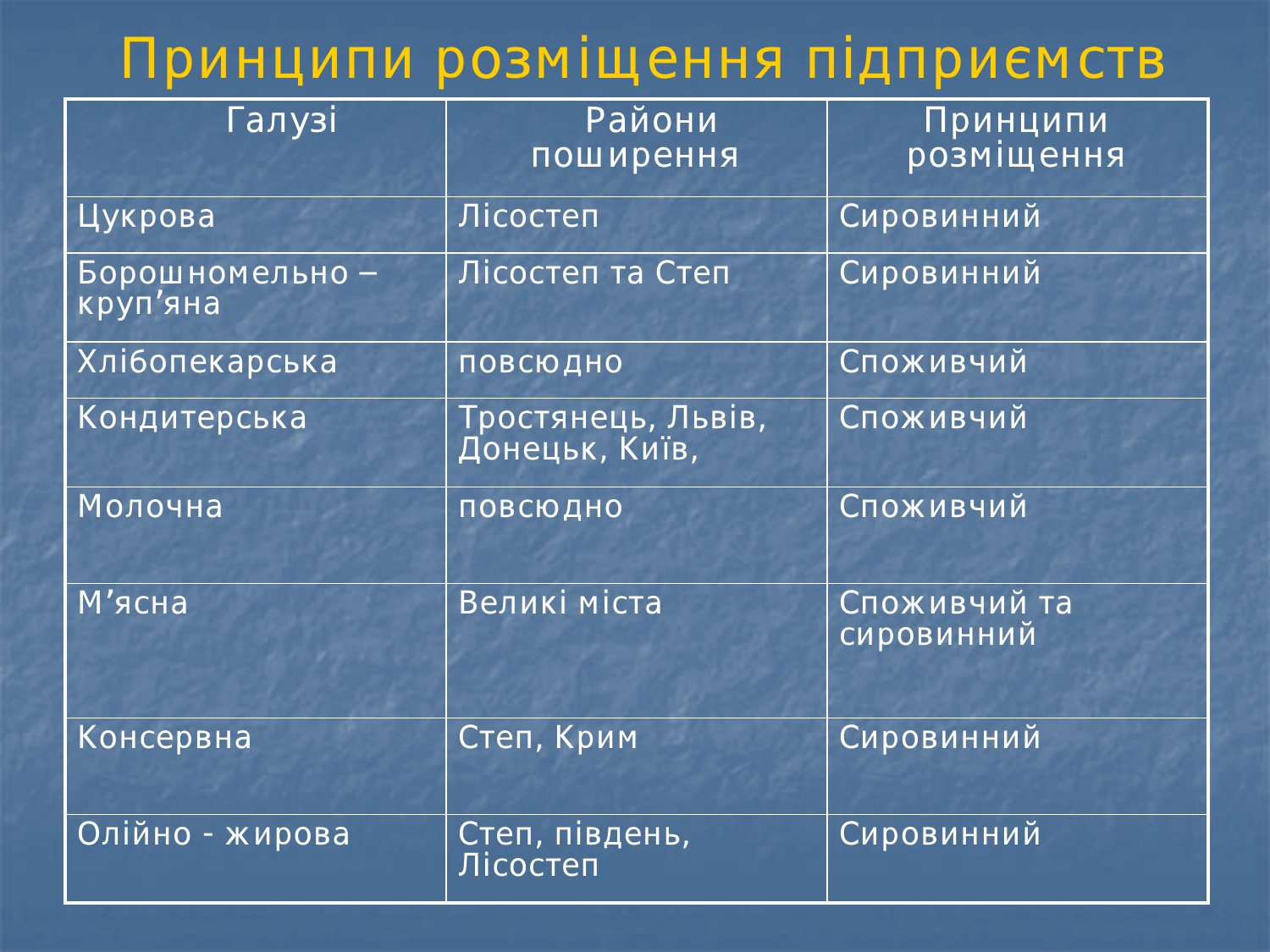

# Принципи розміщення підприємств
| Галузі | Райони поширення | Принципи розміщення |
| --- | --- | --- |
| Цукрова | Лісостеп | Сировинний |
| Борошномельно – круп’яна | Лісостеп та Степ | Сировинний |
| Хлібопекарська | повсюдно | Споживчий |
| Кондитерська | Тростянець, Львів, Донецьк, Київ, | Споживчий |
| Молочна | повсюдно | Споживчий |
| М’ясна | Великі міста | Споживчий та сировинний |
| Консервна | Степ, Крим | Сировинний |
| Олійно - жирова | Степ, південь, Лісостеп | Сировинний |